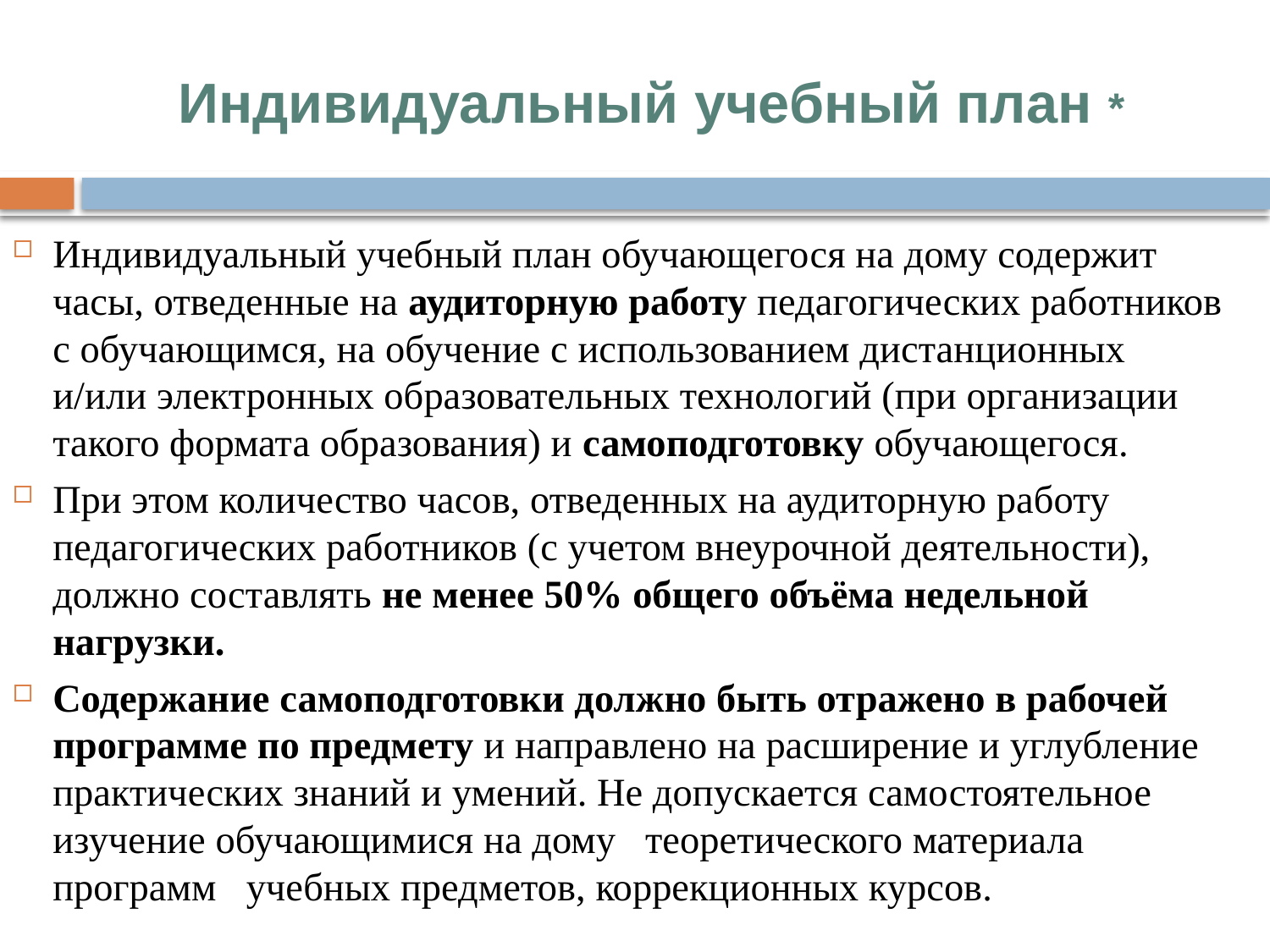

# Индивидуальный учебный план *
Индивидуальный учебный план обучающегося на дому содержит часы, отведенные на аудиторную работу педагогических работников с обучающимся, на обучение с использованием дистанционных и/или электронных образовательных технологий (при организации такого формата образования) и самоподготовку обучающегося.
При этом количество часов, отведенных на аудиторную работу педагогических работников (с учетом внеурочной деятельности), должно составлять не менее 50% общего объёма недельной нагрузки.
Содержание самоподготовки должно быть отражено в рабочей программе по предмету и направлено на расширение и углубление практических знаний и умений. Не допускается самостоятельное изучение обучающимися на дому   теоретического материала   программ   учебных предметов, коррекционных курсов.